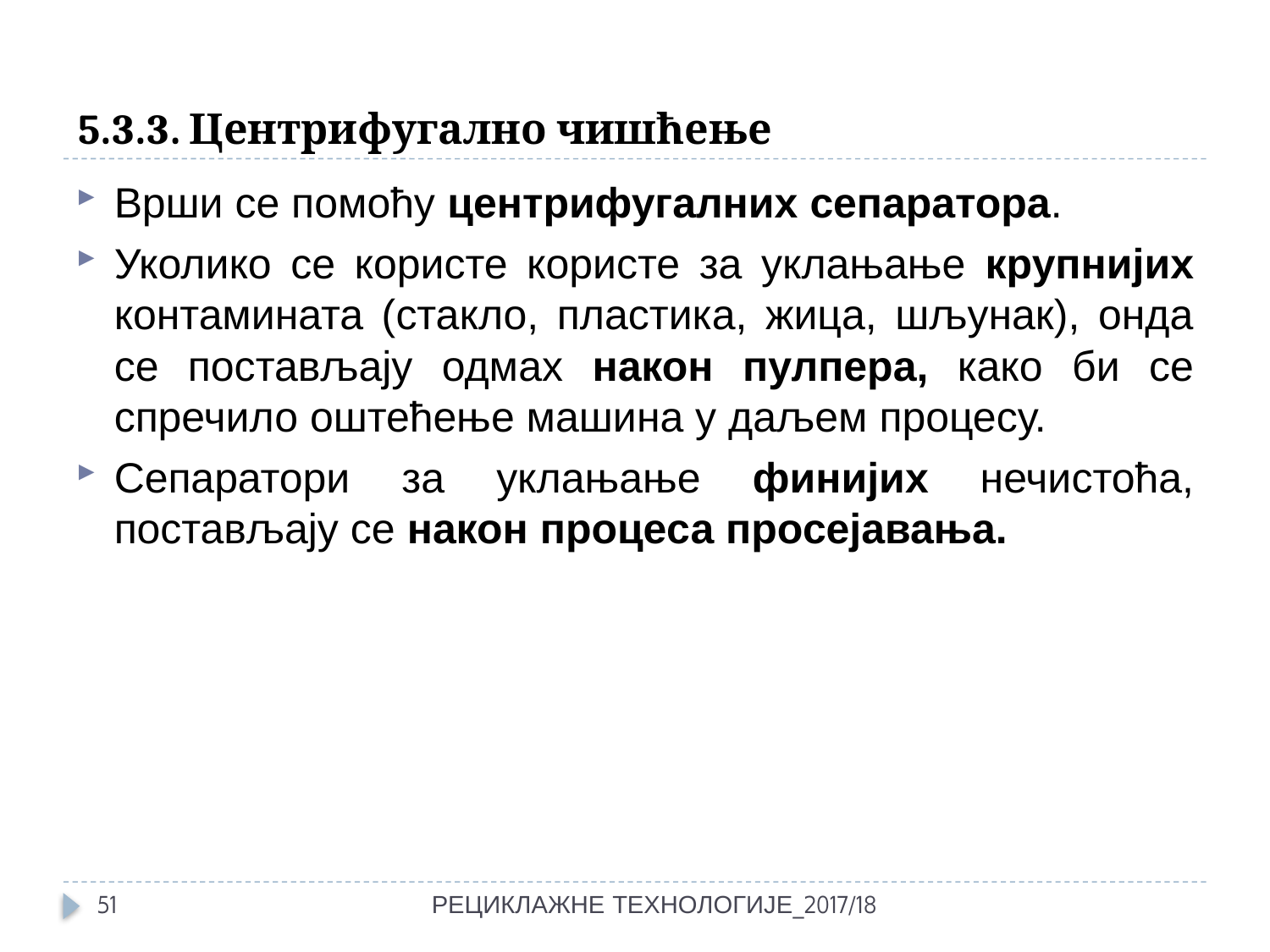

# 5.3.3. Центрифугално чишћење
Врши се помоћу центрифугалних сепаратора.
Уколико се користе користе за уклањање крупнијих контамината (стакло, пластика, жица, шљунак), онда се постављају одмах након пулпера, како би се спречило оштећење машина у даљем процесу.
Сепаратори за уклањање финијих нечистоћа, постављају се након процеса просејавања.
51
РЕЦИКЛАЖНЕ ТЕХНОЛОГИЈЕ_2017/18